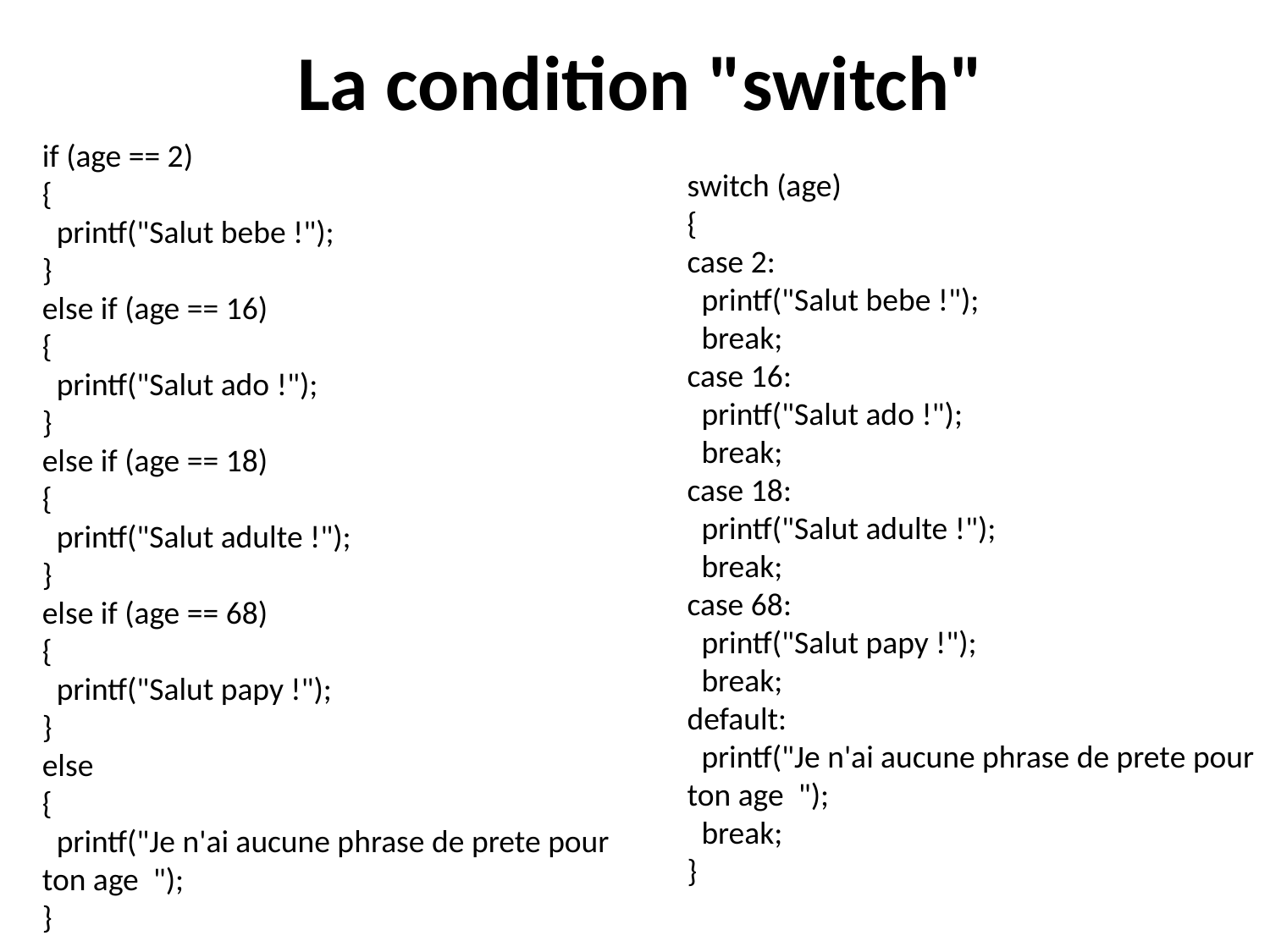

# La condition "switch"
if (age == 2)
{
  printf("Salut bebe !");
}
else if (age == 16)
{
  printf("Salut ado !");
}
else if (age == 18)
{
  printf("Salut adulte !");
}
else if (age == 68)
{
  printf("Salut papy !");
}
else
{
  printf("Je n'ai aucune phrase de prete pour ton age  ");
}
switch (age)
{
case 2:
  printf("Salut bebe !");
  break;
case 16:
  printf("Salut ado !");
  break;
case 18:
  printf("Salut adulte !");
  break;
case 68:
  printf("Salut papy !");
  break;
default:
  printf("Je n'ai aucune phrase de prete pour ton age  ");
  break;
}